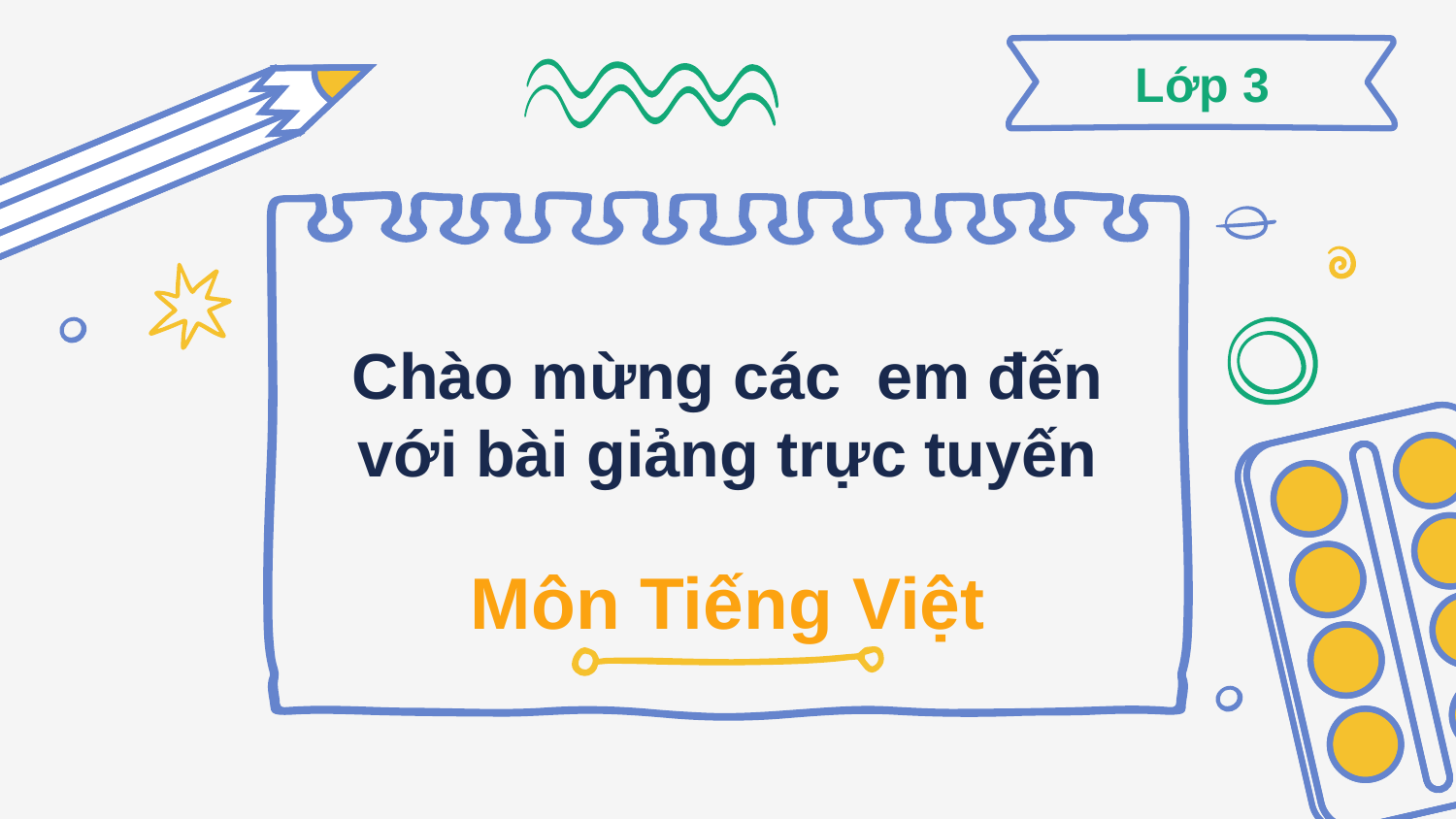

Lớp 3

# Chào mừng các  em đến với bài giảng trực tuyến

Môn Tiếng Việt